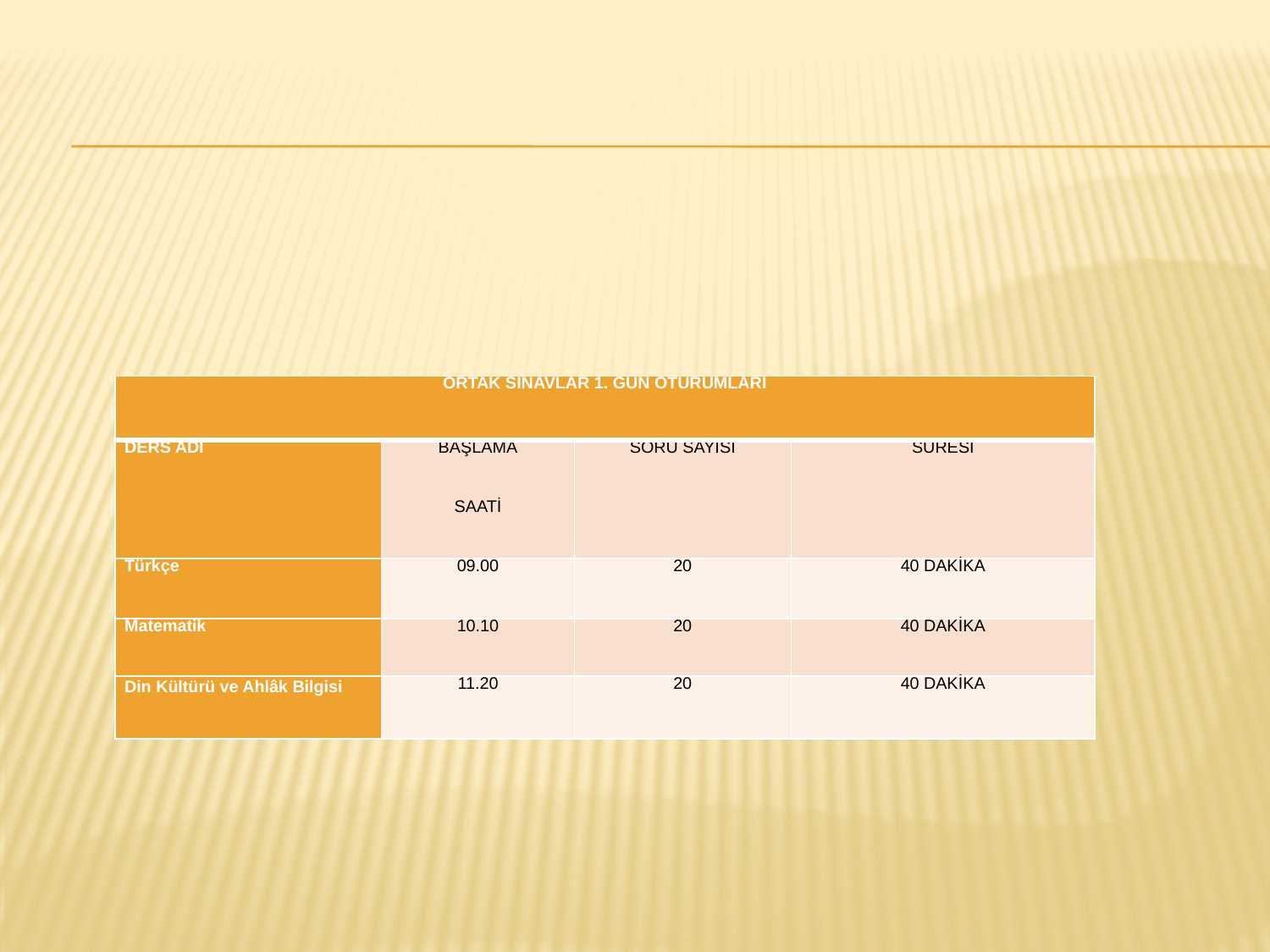

#
| ORTAK SINAVLAR 1. GÜN OTURUMLARI |  |  |  |
| --- | --- | --- | --- |
| DERS ADI | BAŞLAMA SAATİ | SORU SAYISI | SÜRESİ |
| Türkçe | 09.00 | 20 | 40 DAKİKA |
| Matematik | 10.10 | 20 | 40 DAKİKA |
| Din Kültürü ve Ahlâk Bilgisi | 11.20 | 20 | 40 DAKİKA |